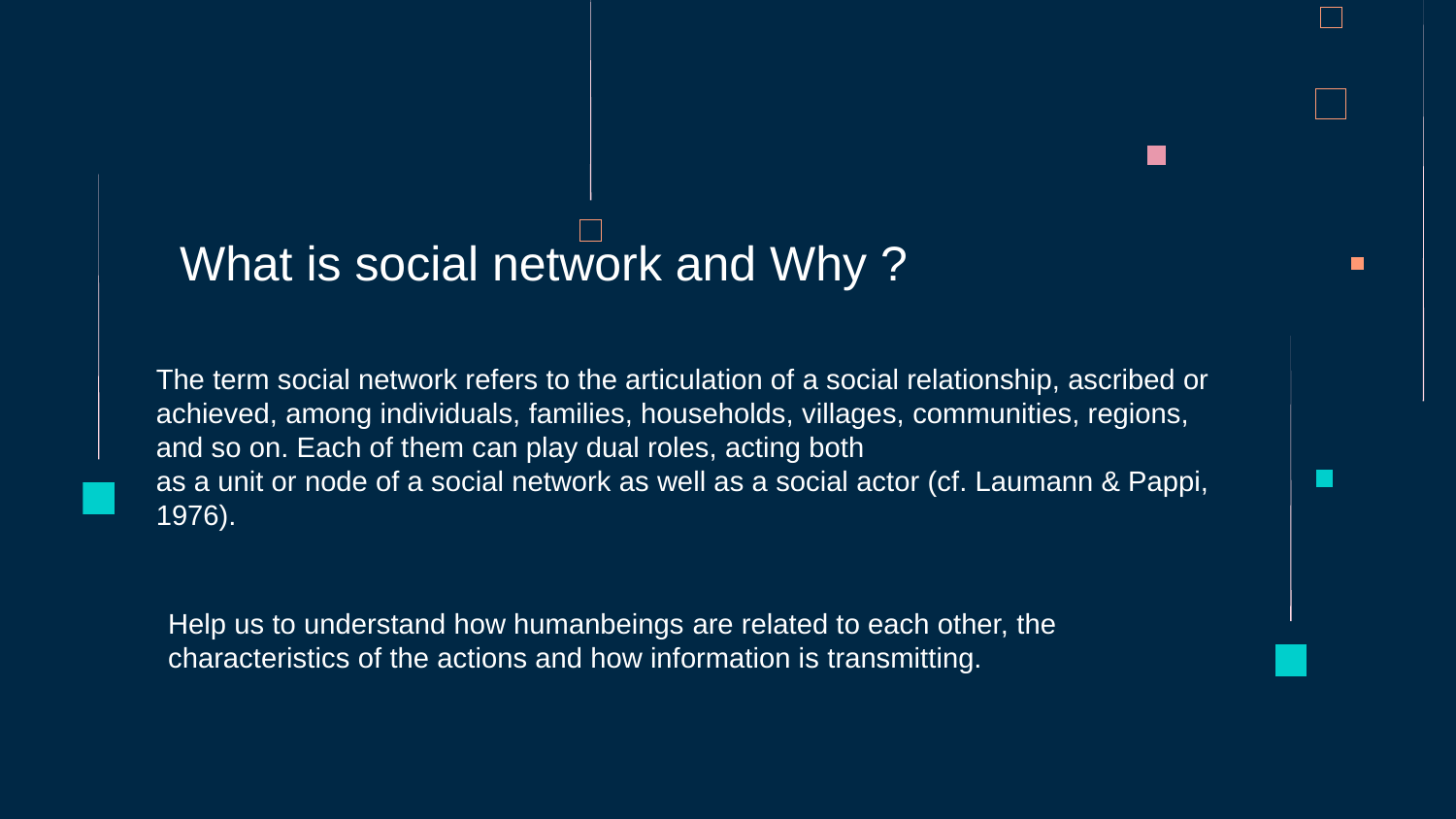

# What is social network and Why ?

The term social network refers to the articulation of a social relationship, ascribed or achieved, among individuals, families, households, villages, communities, regions, and so on. Each of them can play dual roles, acting both
as a unit or node of a social network as well as a social actor (cf. Laumann & Pappi, 1976).
Help us to understand how humanbeings are related to each other, the characteristics of the actions and how information is transmitting.